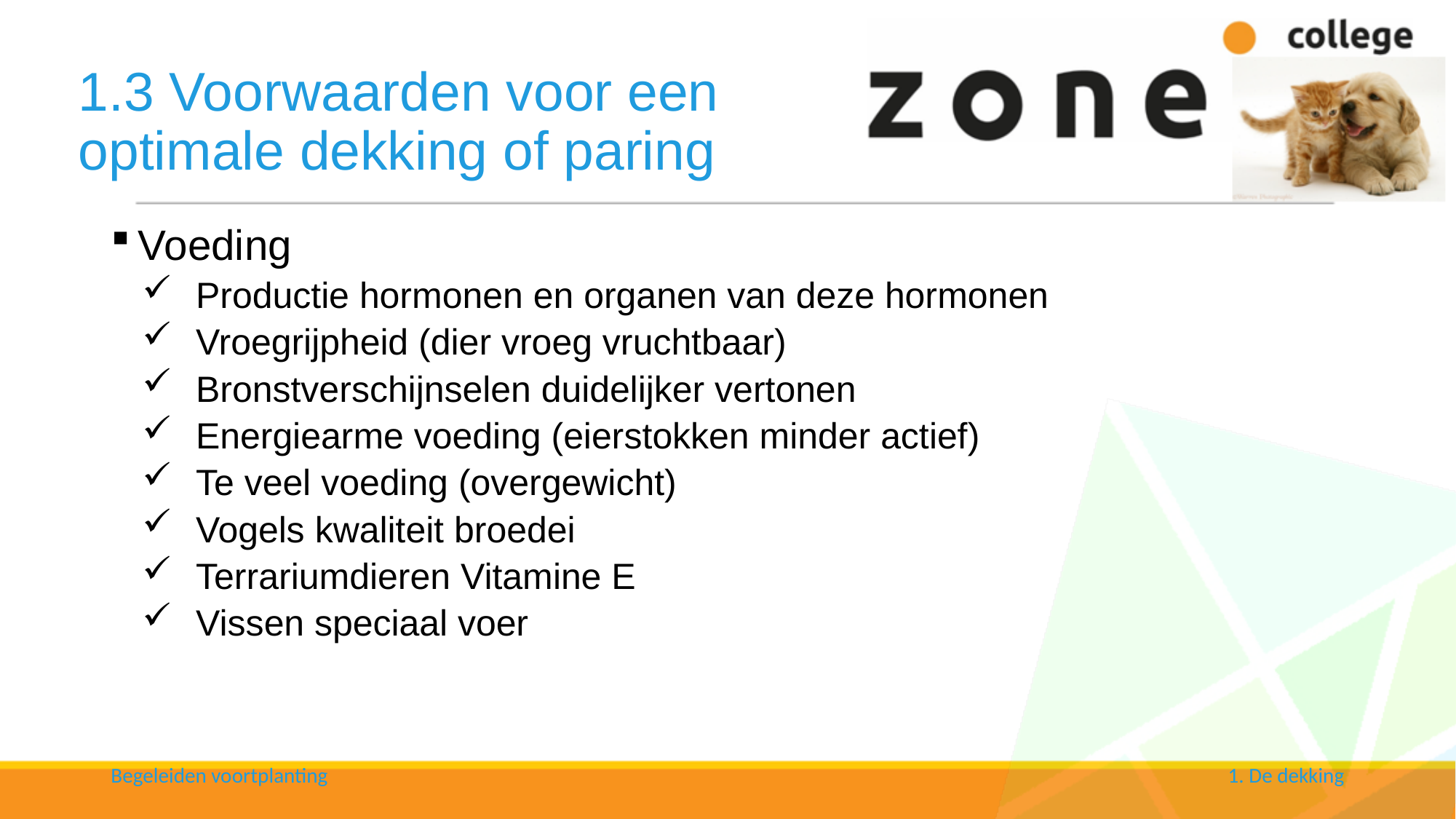

# 1.3 Voorwaarden voor een optimale dekking of paring
Voeding
Productie hormonen en organen van deze hormonen
Vroegrijpheid (dier vroeg vruchtbaar)
Bronstverschijnselen duidelijker vertonen
Energiearme voeding (eierstokken minder actief)
Te veel voeding (overgewicht)
Vogels kwaliteit broedei
Terrariumdieren Vitamine E
Vissen speciaal voer

Begeleiden voortplanting
1. De dekking